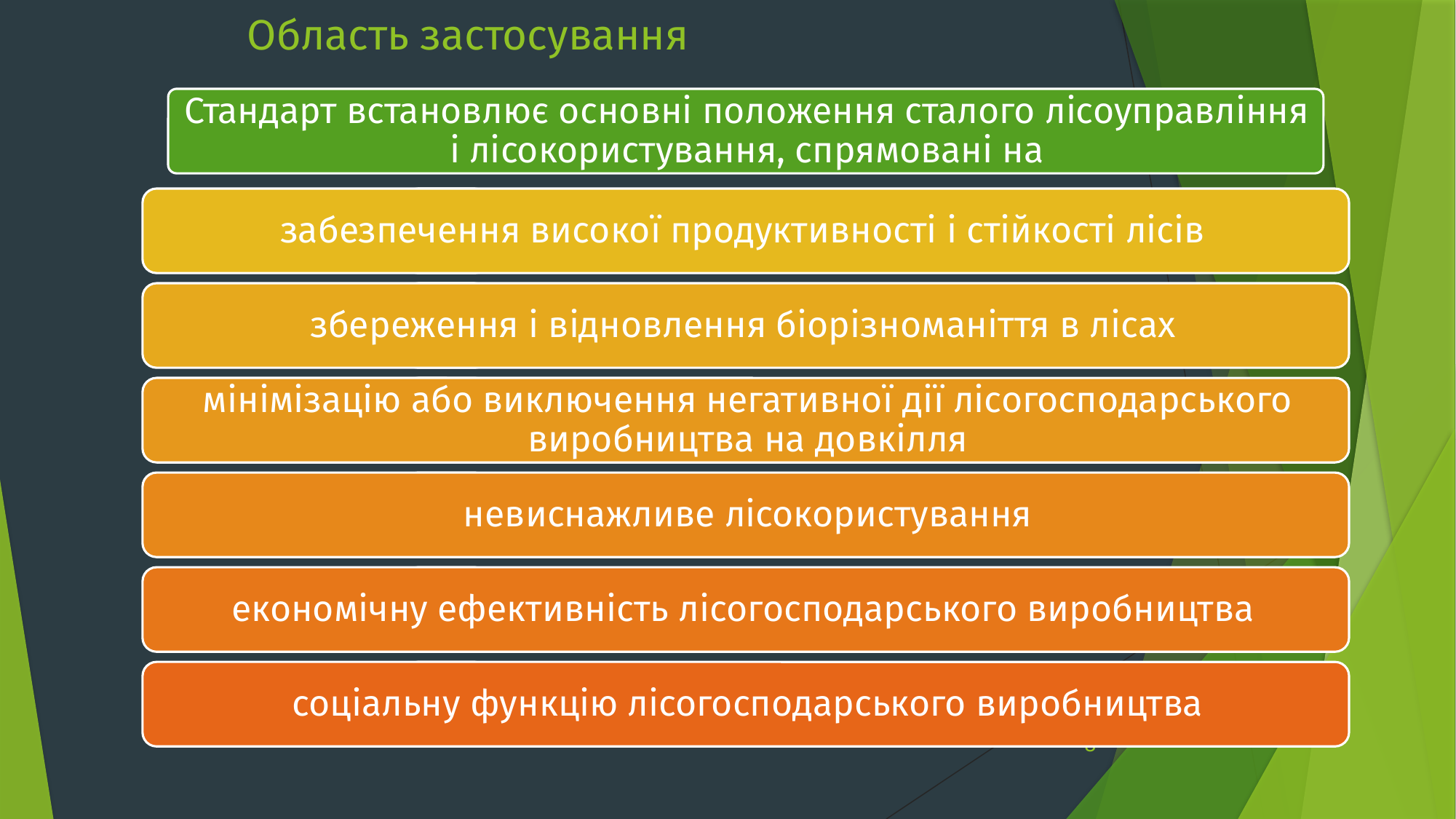

# Область застосування
Стандарт встановлює основні положення сталого лісоуправління і лісокористування, спрямовані на
забезпечення високої продуктивності і стійкості лісів
збереження і відновлення біорізноманіття в лісах
мінімізацію або виключення негативної дії лісогосподарського виробництва на довкілля
невиснажливе лісокористування
економічну ефективність лісогосподарського виробництва
соціальну функцію лісогосподарського виробництва
8